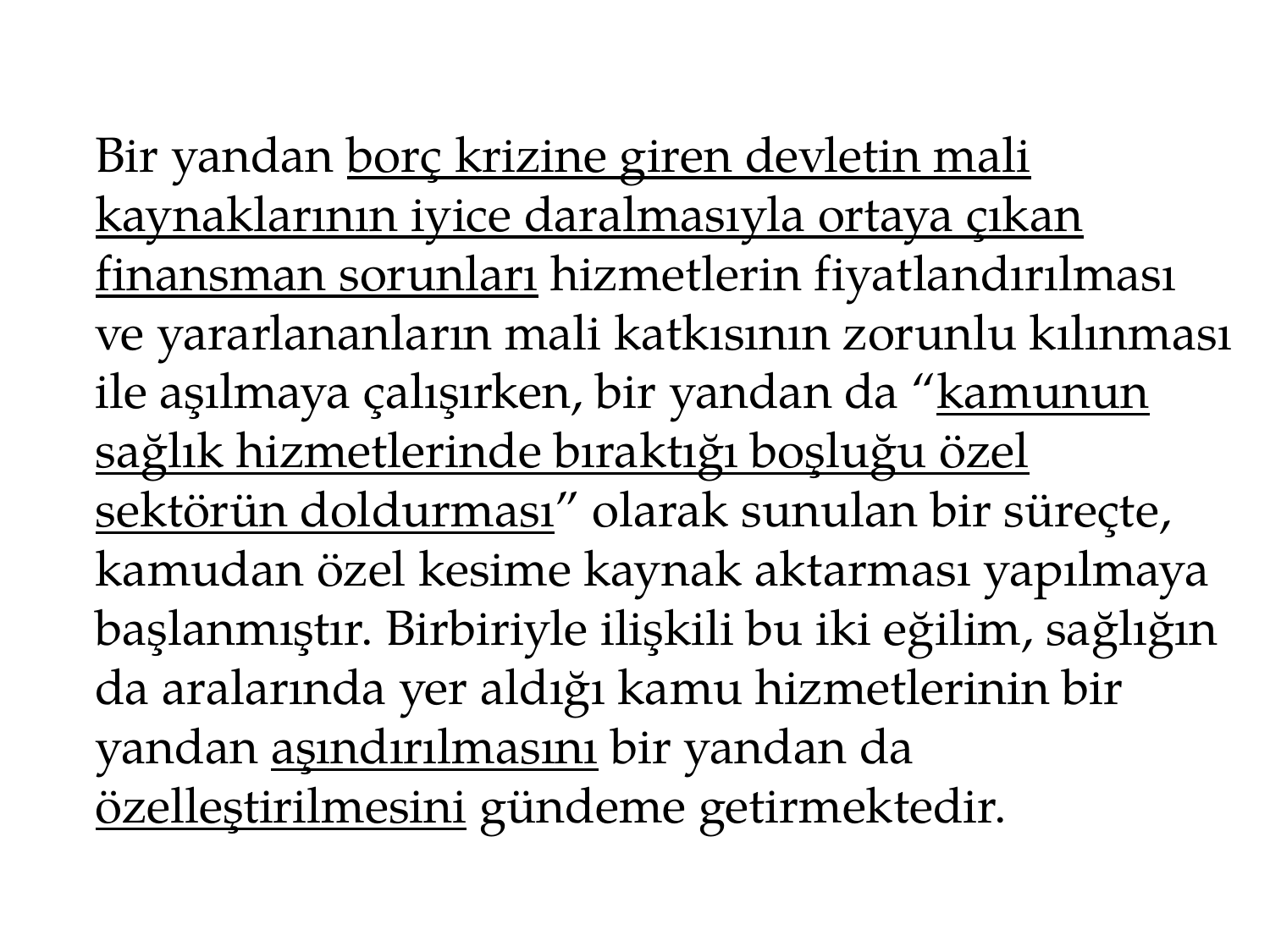

Bir yandan borç krizine giren devletin mali kaynaklarının iyice daralmasıyla ortaya çıkan finansman sorunları hizmetlerin fiyatlandırılması ve yararlananların mali katkısının zorunlu kılınması ile aşılmaya çalışırken, bir yandan da “kamunun sağlık hizmetlerinde bıraktığı boşluğu özel sektörün doldurması” olarak sunulan bir süreçte, kamudan özel kesime kaynak aktarması yapılmaya başlanmıştır. Birbiriyle ilişkili bu iki eğilim, sağlığın da aralarında yer aldığı kamu hizmetlerinin bir yandan aşındırılmasını bir yandan da özelleştirilmesini gündeme getirmektedir.